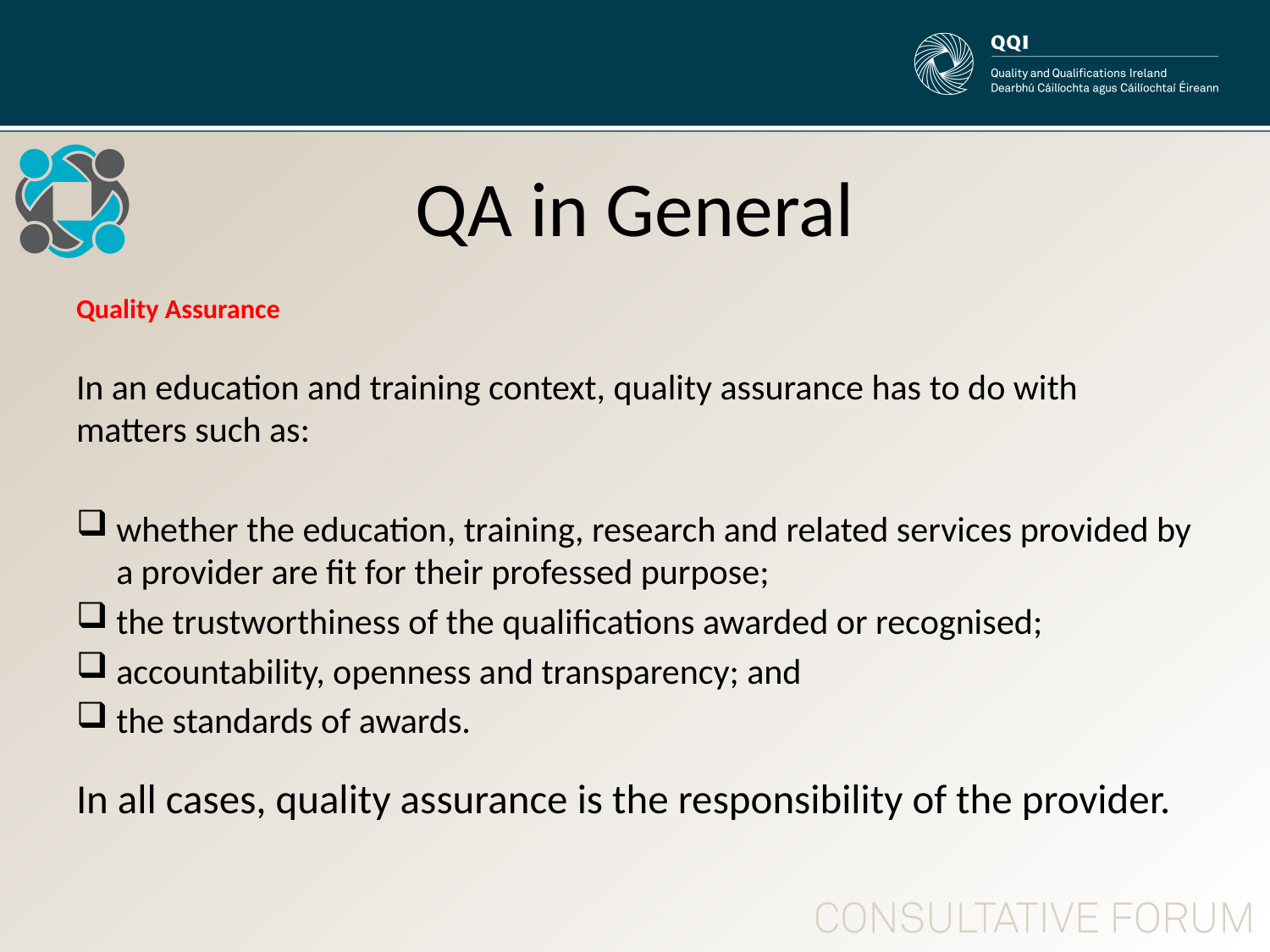

# QA in General
Quality Assurance

In an education and training context, quality assurance has to do with matters such as:

whether the education, training, research and related services provided by a provider are fit for their professed purpose;
the trustworthiness of the qualifications awarded or recognised;
accountability, openness and transparency; and
the standards of awards.

In all cases, quality assurance is the responsibility of the provider.